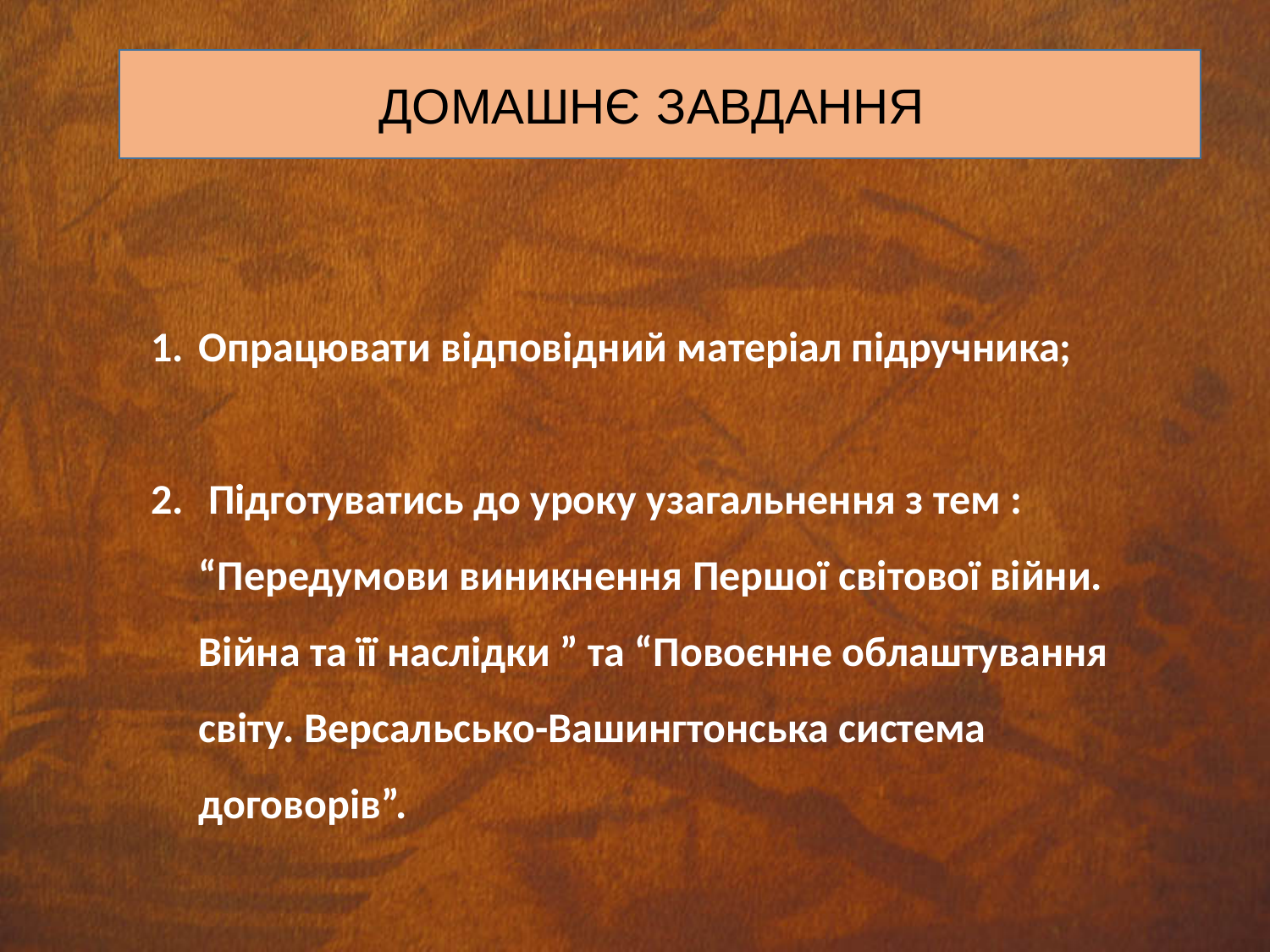

ДОМАШНЄ ЗАВДАННЯ
Опрацювати відповідний матеріал підручника;

 Підготуватись до уроку узагальнення з тем : “Передумови виникнення Першої світової війни. Війна та її наслідки ” та “Повоєнне облаштування світу. Версальсько-Вашингтонська система договорів”.